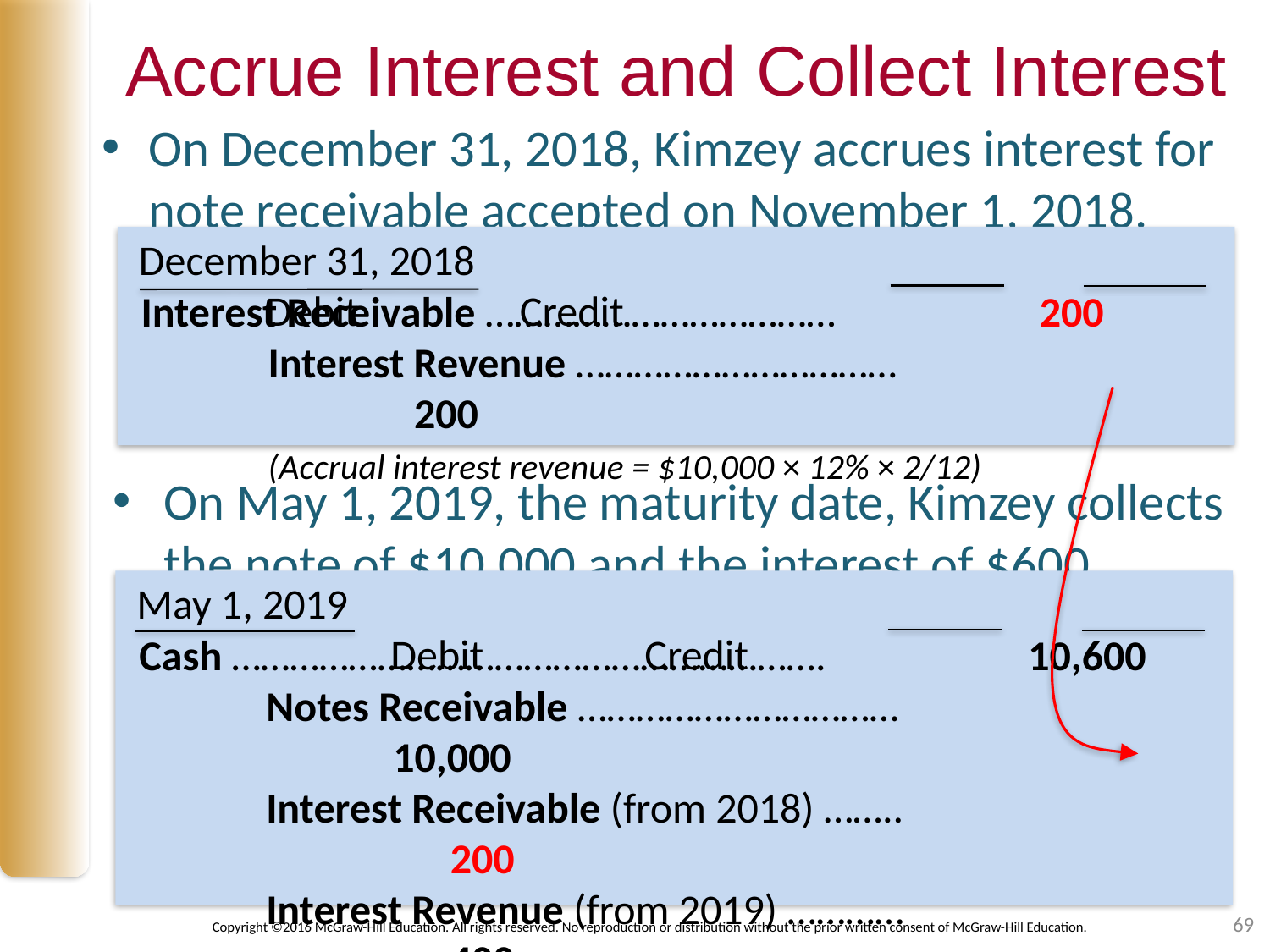

# Accrue Interest and Collect Interest
On December 31, 2018, Kimzey accrues interest for note receivable accepted on November 1, 2018.

December 31, 2018							Debit		Credit
Interest Receivable ………………………………	  	 200
	Interest Revenue ……………………………					  200
	(Accrual interest revenue = $10,000 × 12% × 2/12)

On May 1, 2019, the maturity date, Kimzey collects the note of $10,000 and the interest of $600.

May 1, 2019									Debit		Credit
Cash …………………………………………………….	  	10,600
	Notes Receivable ……………………………					10,000
	Interest Receivable (from 2018) ……..				      200
	Interest Revenue (from 2019) …………				      400
	(Collect note receivable and interest; Interest revenue = $10,000 × 12% × 4/12)
69
Copyright ©2016 McGraw-Hill Education. All rights reserved. No reproduction or distribution without the prior written consent of McGraw-Hill Education.